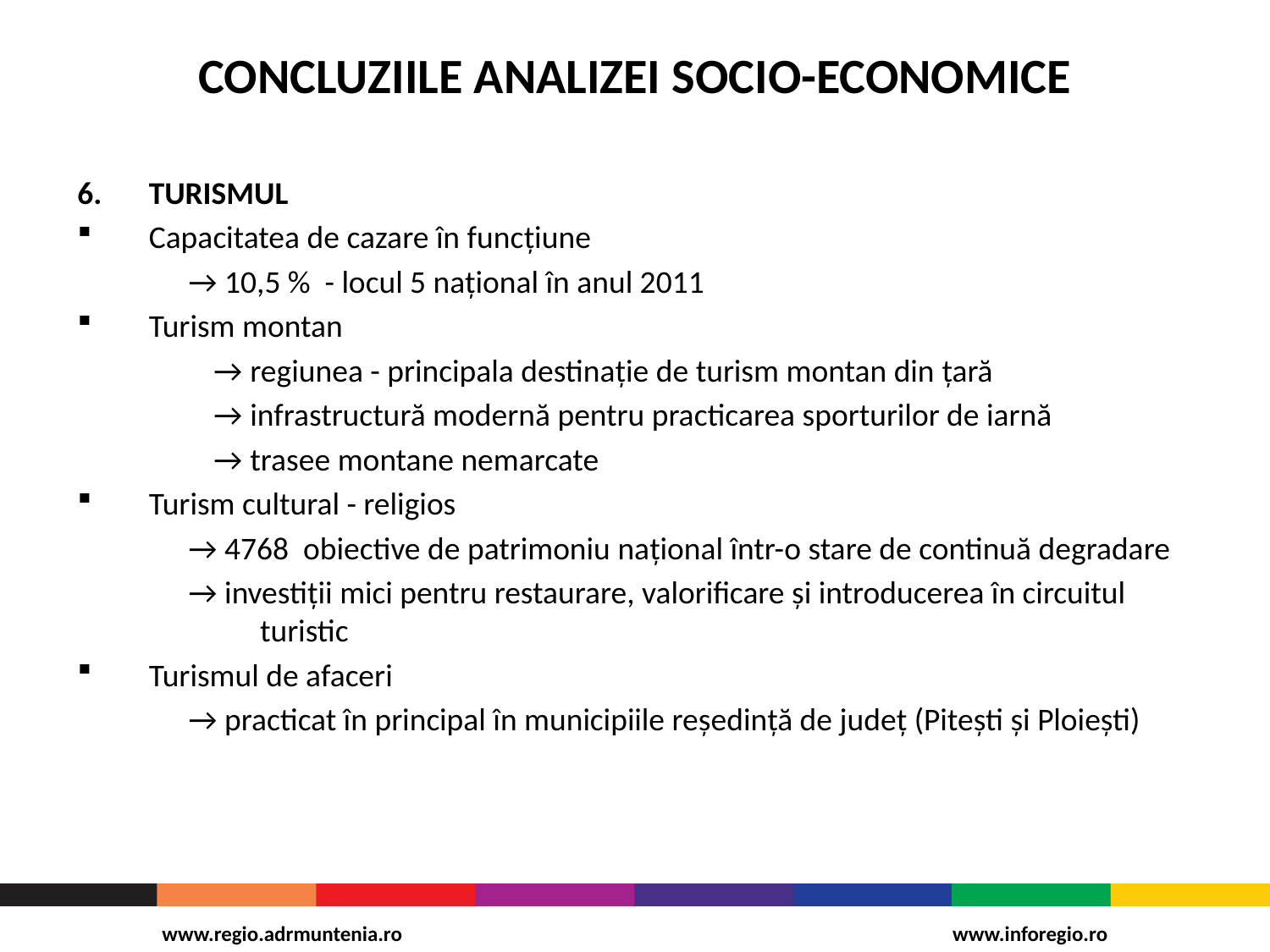

# CONCLUZIILE ANALIZEI SOCIO-ECONOMICE
TURISMUL
Capacitatea de cazare în funcţiune
→ 10,5 %  - locul 5 naţional în anul 2011
Turism montan
                   → regiunea - principala destinaţie de turism montan din ţară
                   → infrastructură modernă pentru practicarea sporturilor de iarnă
                   → trasee montane nemarcate
Turism cultural - religios
→ 4768  obiective de patrimoniu naţional într-o stare de continuă degradare
→ investiţii mici pentru restaurare, valorificare şi introducerea în circuitul turistic
Turismul de afaceri
→ practicat în principal în municipiile reşedinţă de judeţ (Piteşti şi Ploieşti)